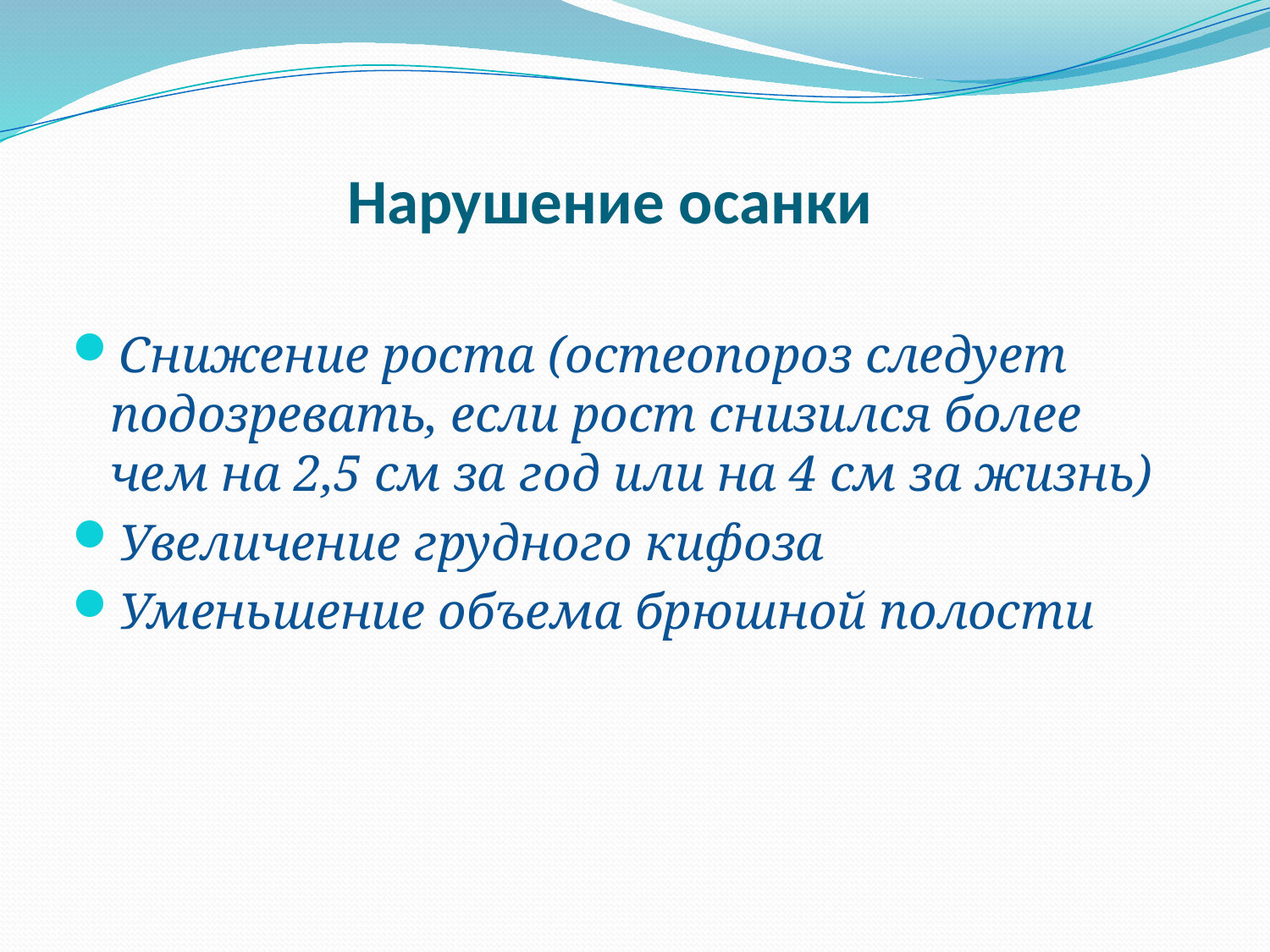

# Нарушение осанки
Снижение роста (остеопороз следует подозревать, если рост снизился более чем на 2,5 см за год или на 4 см за жизнь)
Увеличение грудного кифоза
Уменьшение объема брюшной полости